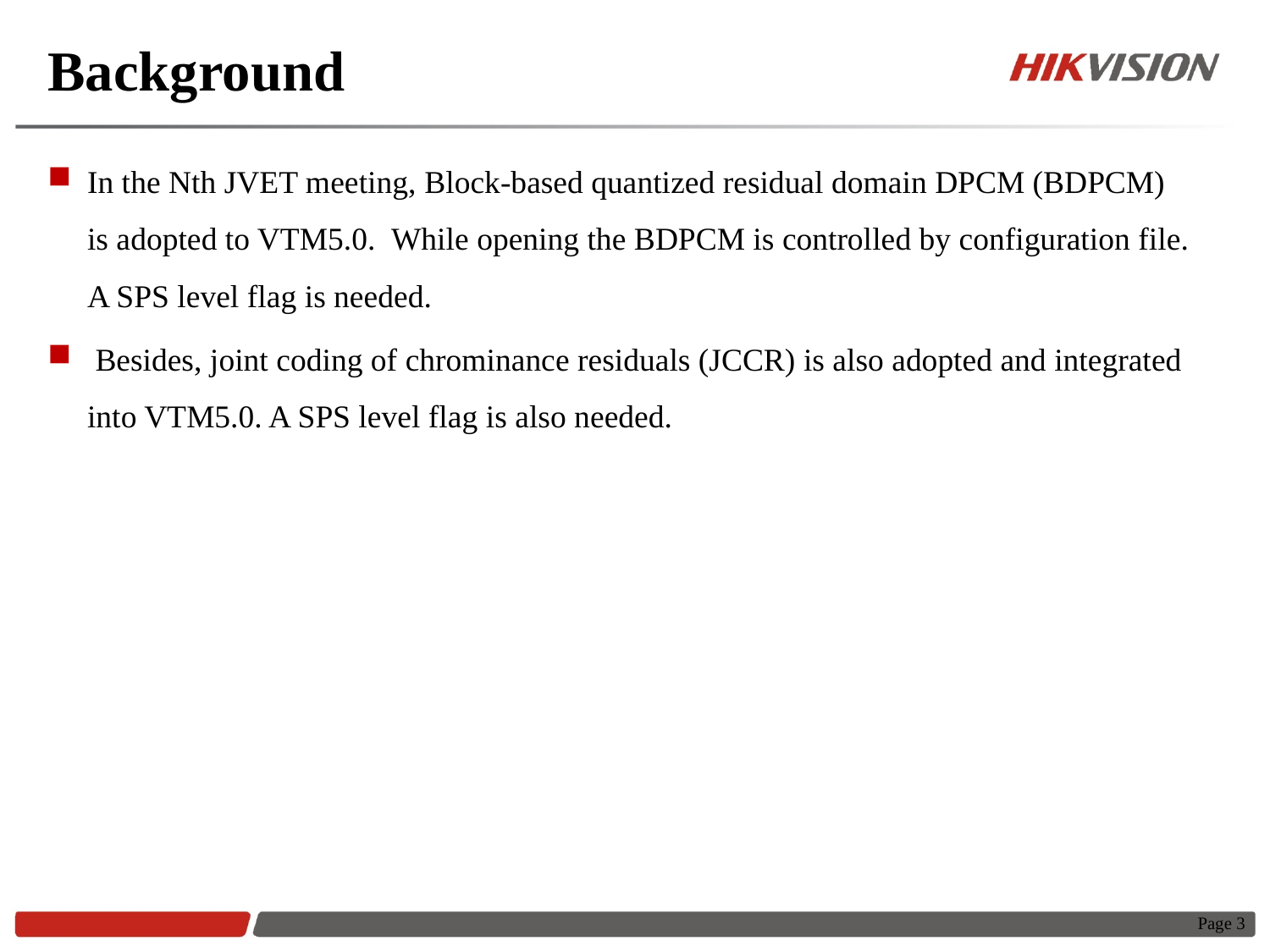

# Background
In the Nth JVET meeting, Block-based quantized residual domain DPCM (BDPCM)  is adopted to VTM5.0.  While opening the BDPCM is controlled by configuration file. A SPS level flag is needed.
 Besides, joint coding of chrominance residuals (JCCR) is also adopted and integrated into VTM5.0. A SPS level flag is also needed.
Page 3